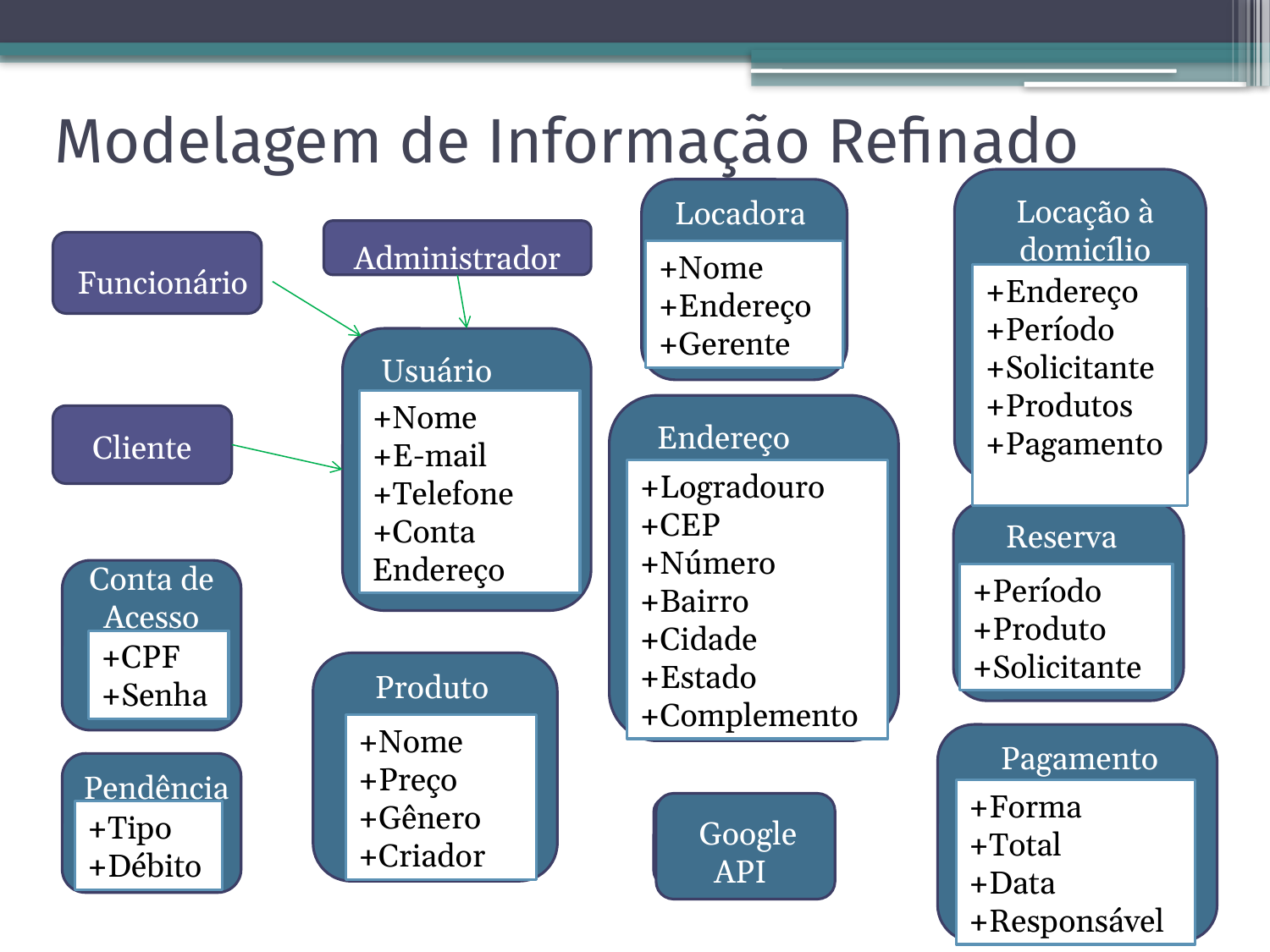

# Modelagem de Informação Refinado

Locação à domicílio
Locadora

Administrador

+Nome
+Endereço
+Gerente
Funcionário
+Endereço
+Período
+Solicitante
+Produtos
+Pagamento

Usuário
+Nome
+E-mail
+Telefone
+Conta
Endereço

  Endereço
Cliente

+Logradouro
+CEP
+Número
+Bairro
+Cidade
+Estado
+Complemento

Reserva
Conta de Acesso

+Período
+Produto
+Solicitante
+CPF
+Senha

Produto
+Nome
+Preço
+Gênero
+Criador

Pagamento

Pendência
+Forma
+Total
+Data
+Responsável

+Tipo
+Débito
  Google API
  Google API